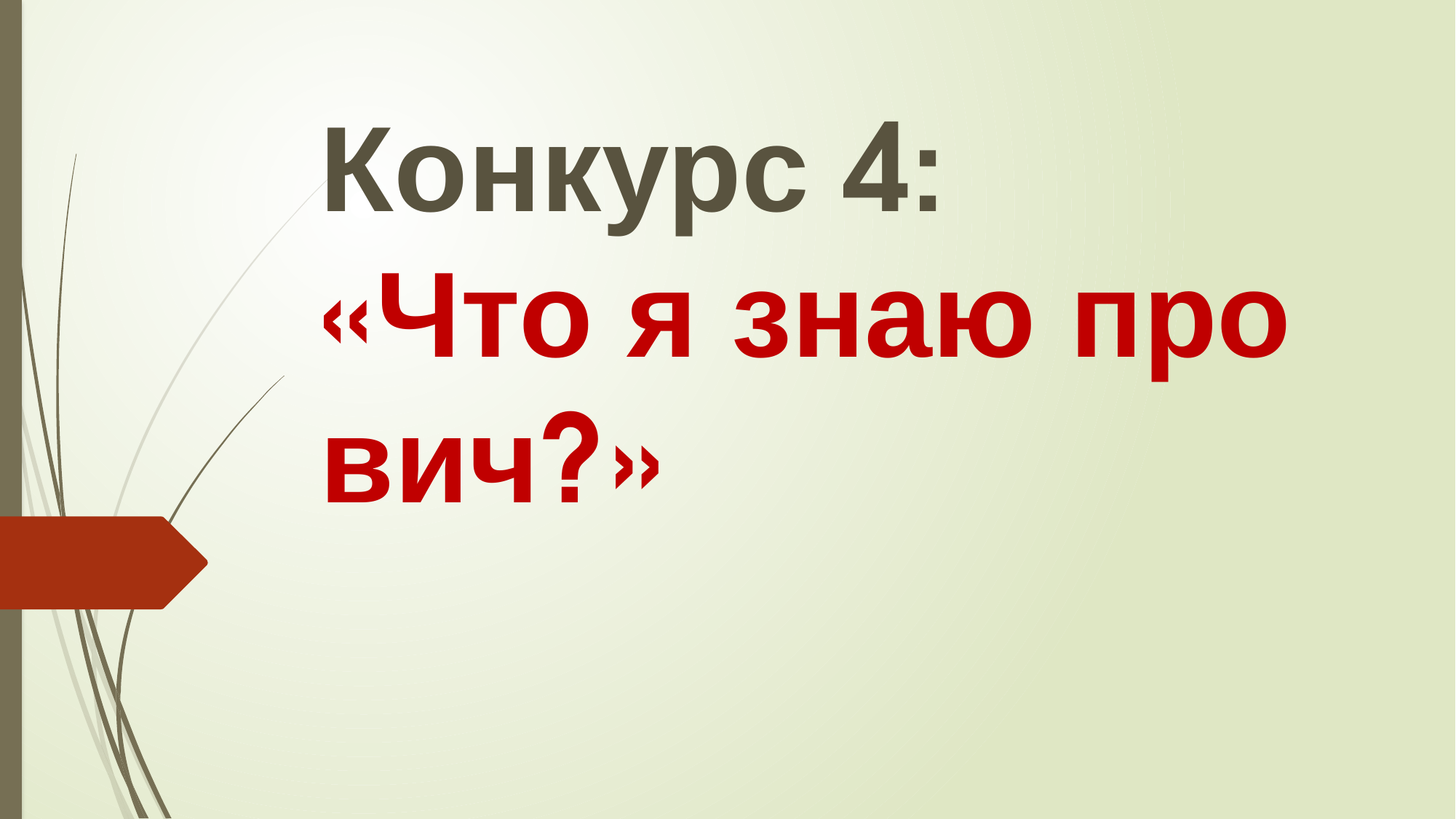

# Конкурс 4: «Что я знаю про вич?»